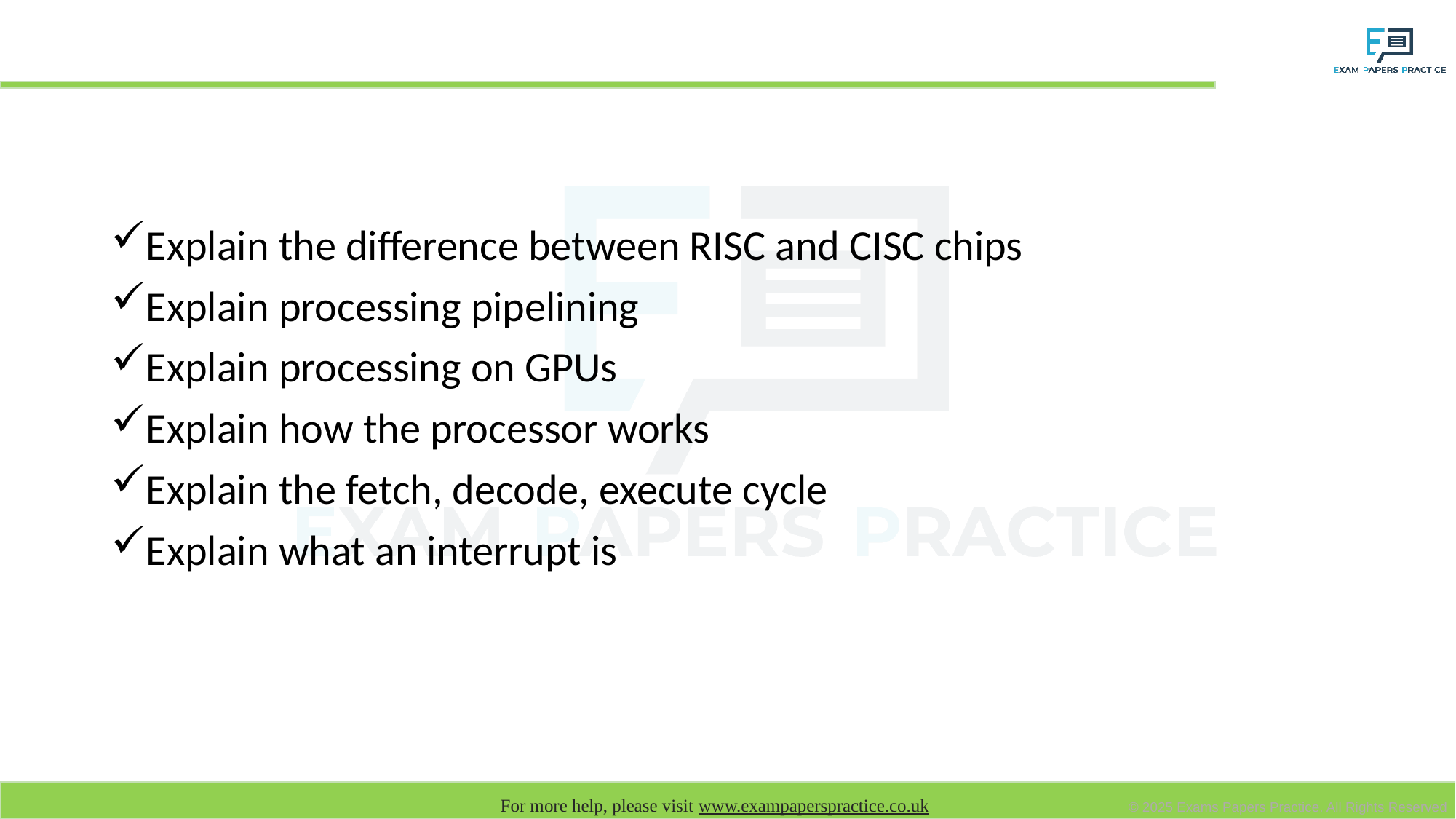

# Learning objectives
Explain the difference between RISC and CISC chips
Explain processing pipelining
Explain processing on GPUs
Explain how the processor works
Explain the fetch, decode, execute cycle
Explain what an interrupt is